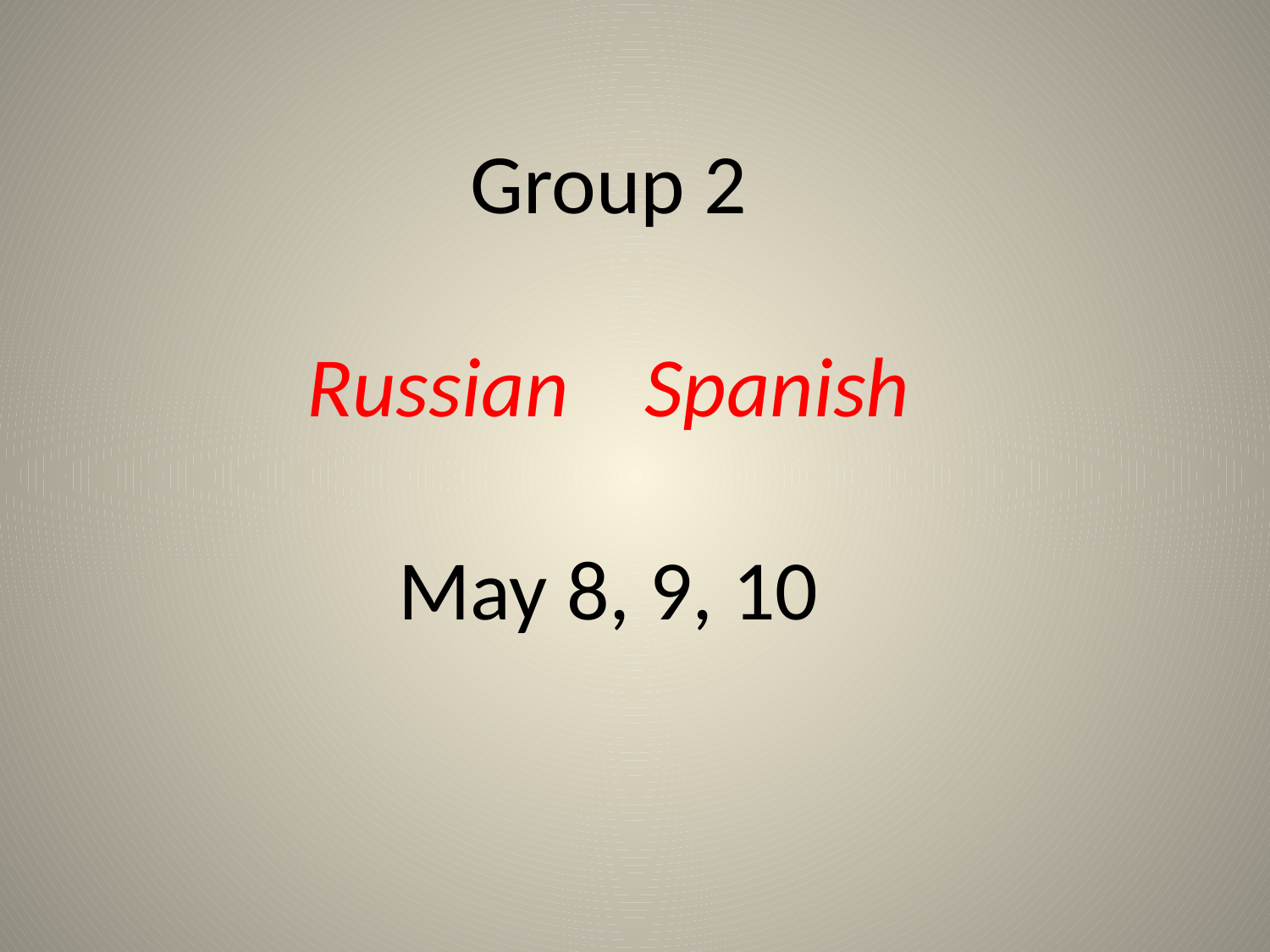

Group 2

Russian    Spanish

May 8, 9, 10